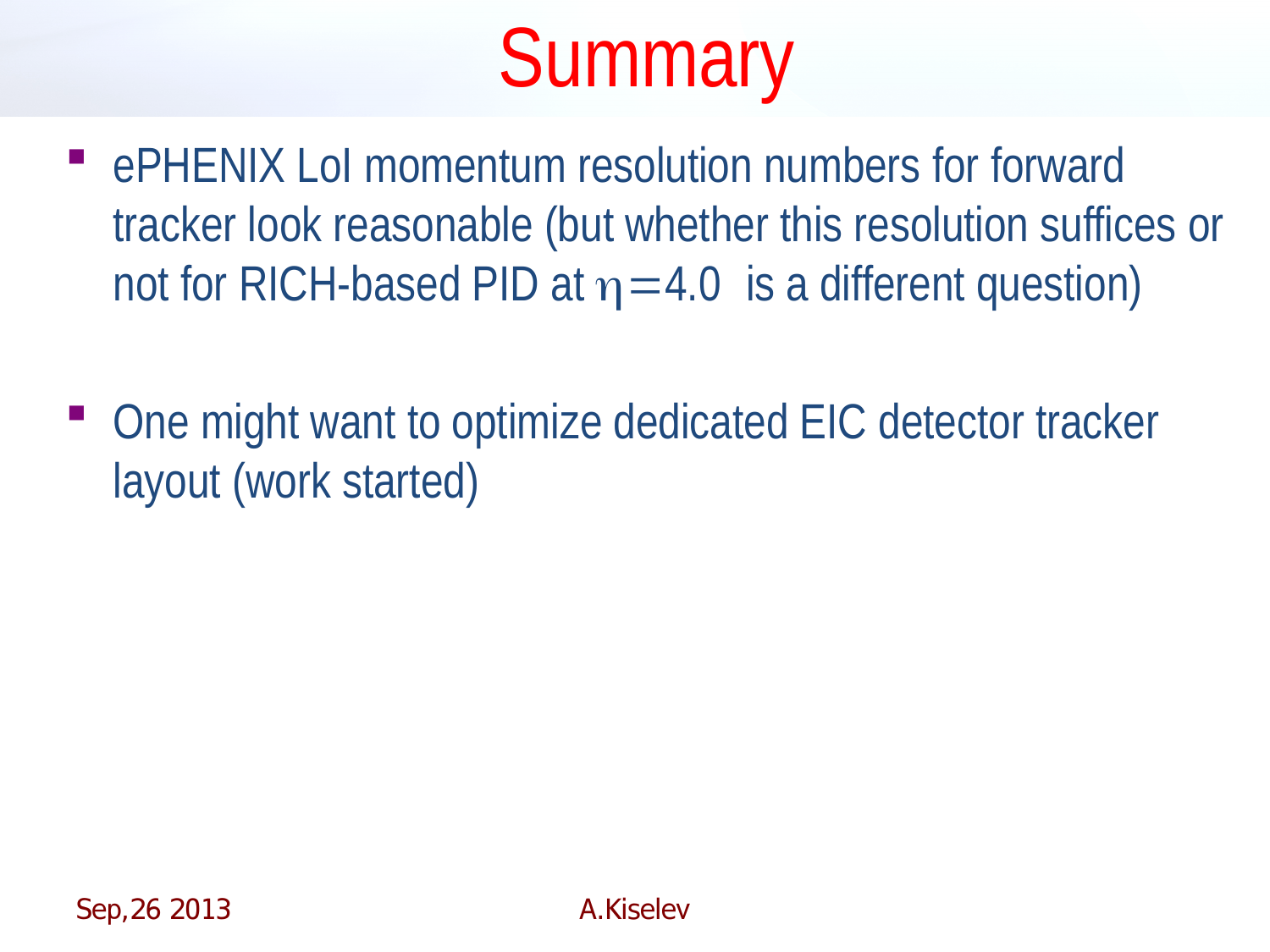

# Summary
ePHENIX LoI momentum resolution numbers for forward tracker look reasonable (but whether this resolution suffices or not for RICH-based PID at η=4.0 is a different question)

One might want to optimize dedicated EIC detector tracker layout (work started)

Sep,26 2013
A.Kiselev